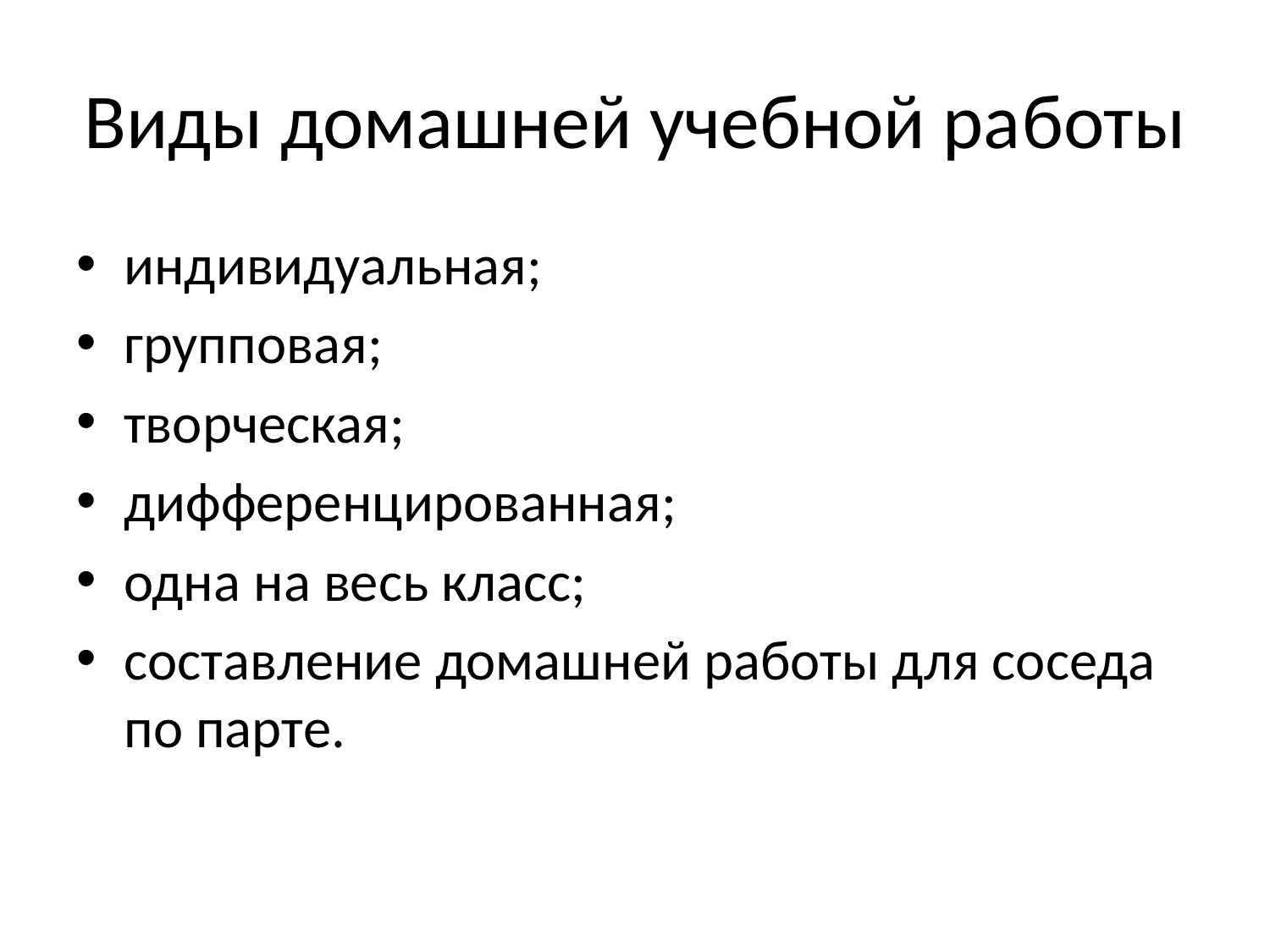

# Виды домашней учебной ра­боты
индивидуальная;
групповая;
творческая;
дифференцированная;
одна на весь класс;
составление домашней работы для соседа по парте.